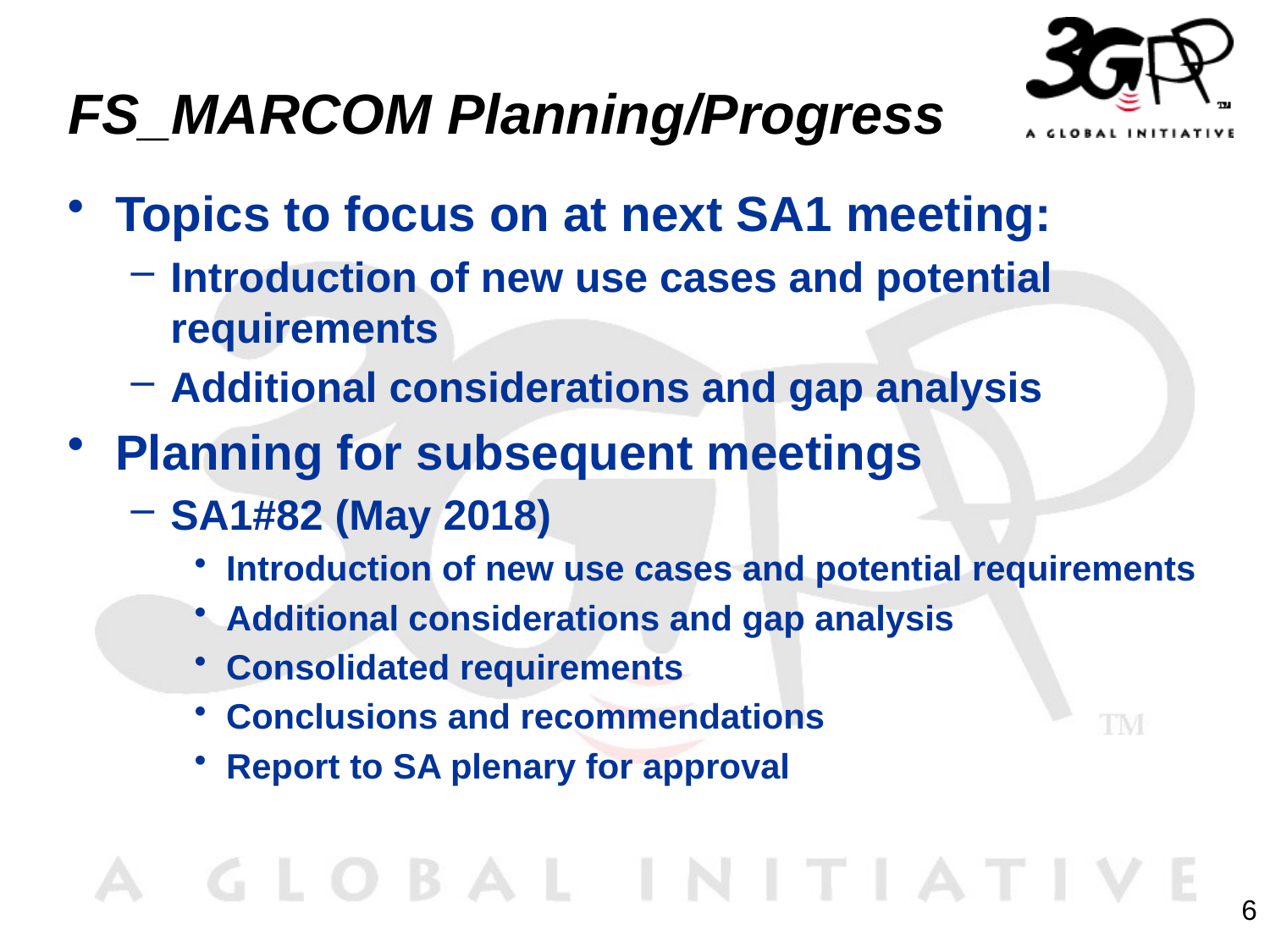

# FS_MARCOM Planning/Progress
Topics to focus on at next SA1 meeting:
Introduction of new use cases and potential requirements
Additional considerations and gap analysis
Planning for subsequent meetings
SA1#82 (May 2018)
Introduction of new use cases and potential requirements
Additional considerations and gap analysis
Consolidated requirements
Conclusions and recommendations
Report to SA plenary for approval
6